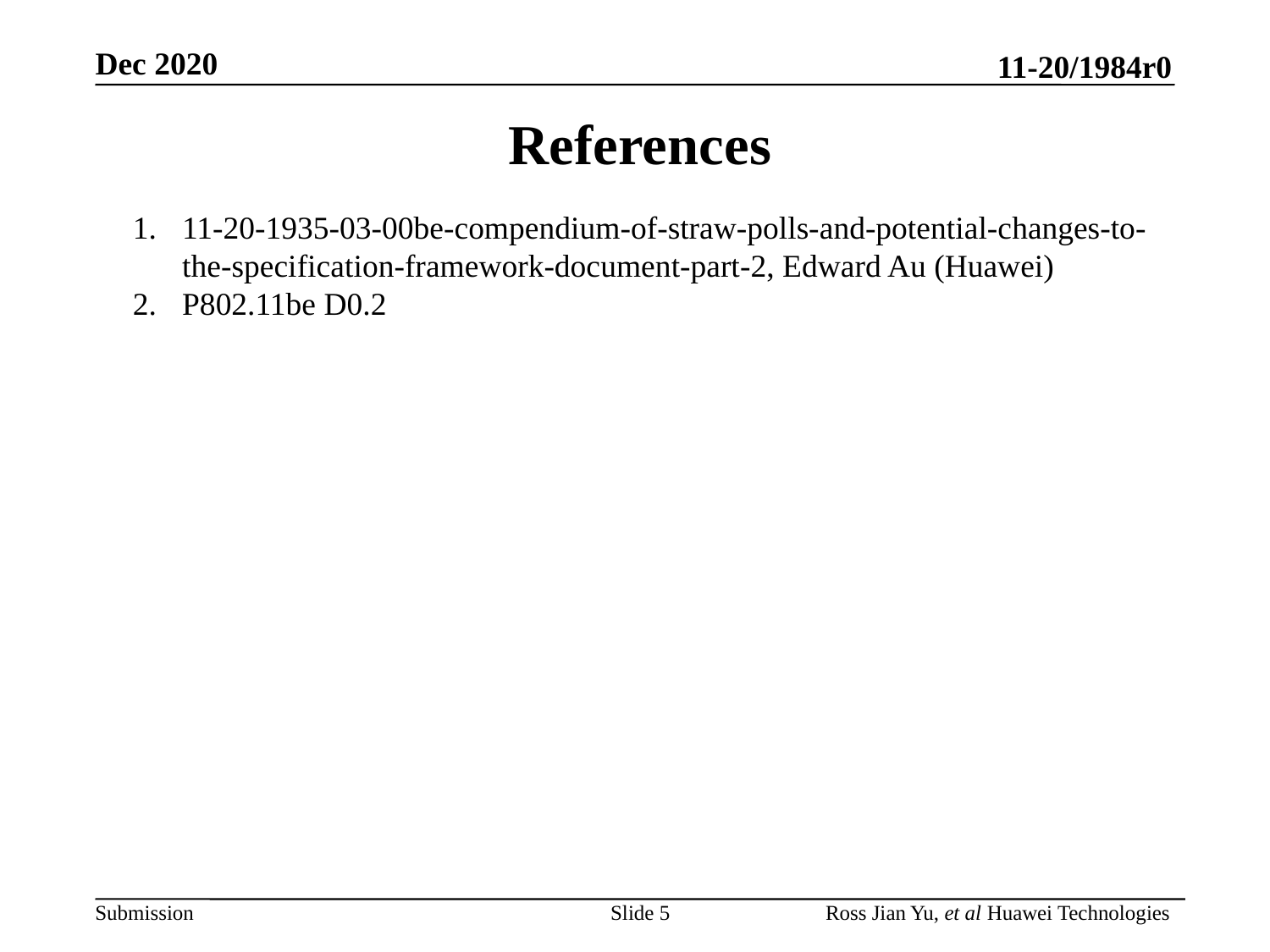

References
11-20-1935-03-00be-compendium-of-straw-polls-and-potential-changes-to-the-specification-framework-document-part-2, Edward Au (Huawei)
P802.11be D0.2

Slide 5